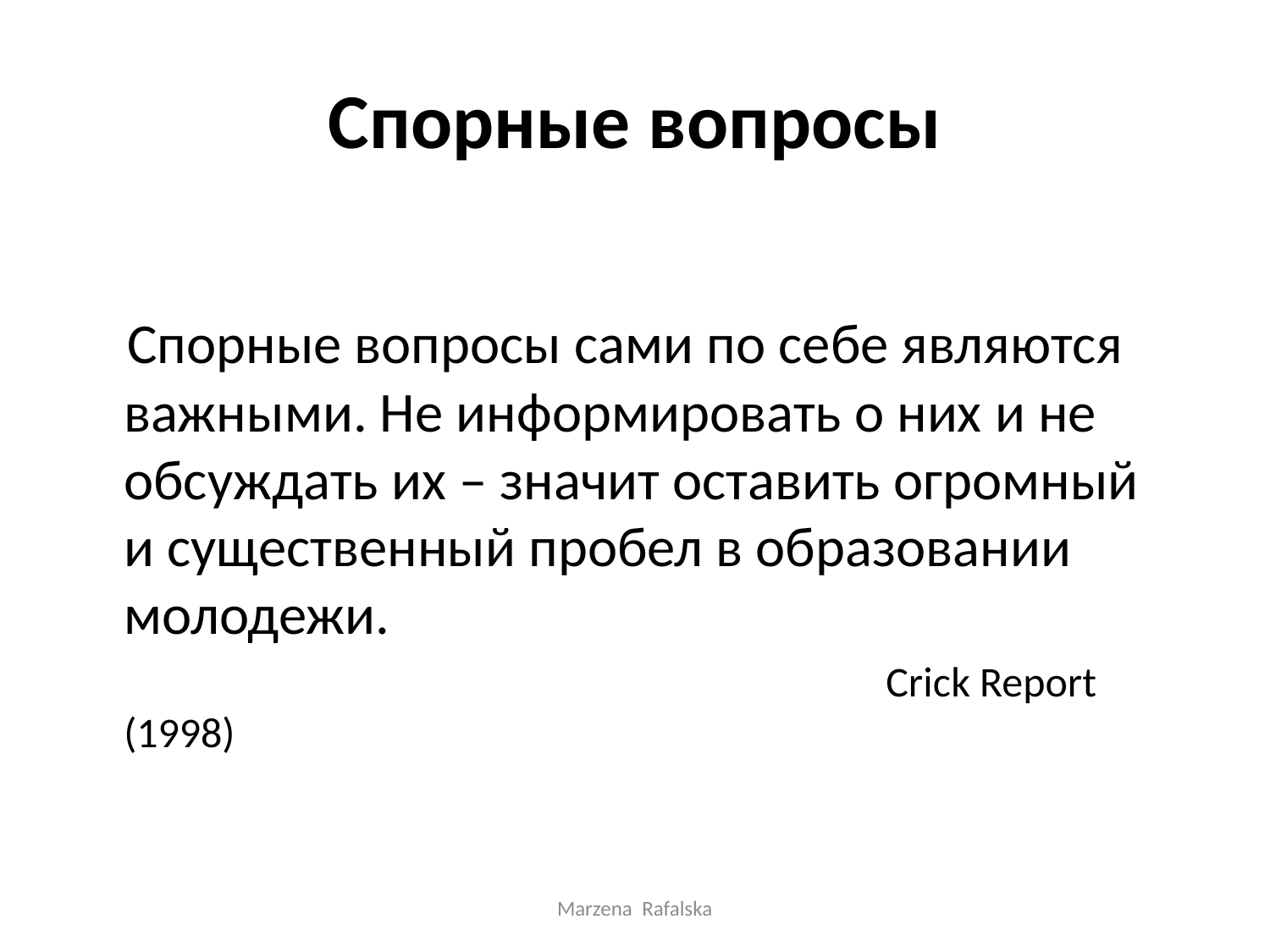

# Спорные вопросы

    Спорные вопросы сами по себе являются важными. Не информировать о них и не обсуждать их – значит оставить огромный
и существенный пробел в образовании молодежи.
							Crick Report (1998)

Marzena  Rafalska